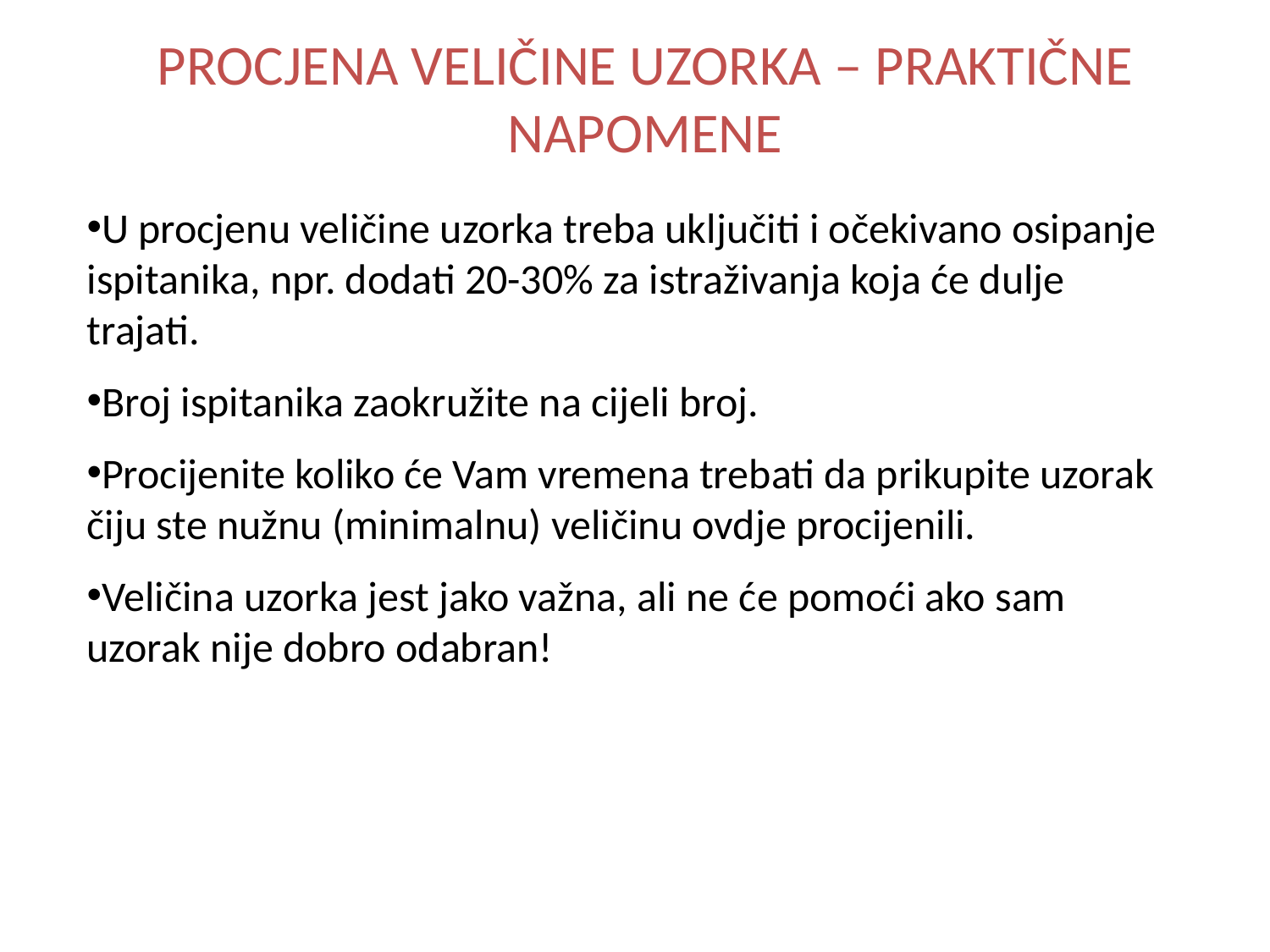

# PROCJENA VELIČINE UZORKA – PRAKTIČNE NAPOMENE

U procjenu veličine uzorka treba uključiti i očekivano osipanje ispitanika, npr. dodati 20-30% za istraživanja koja će dulje trajati.
Broj ispitanika zaokružite na cijeli broj.
Procijenite koliko će Vam vremena trebati da prikupite uzorak čiju ste nužnu (minimalnu) veličinu ovdje procijenili.
Veličina uzorka jest jako važna, ali ne će pomoći ako sam uzorak nije dobro odabran!